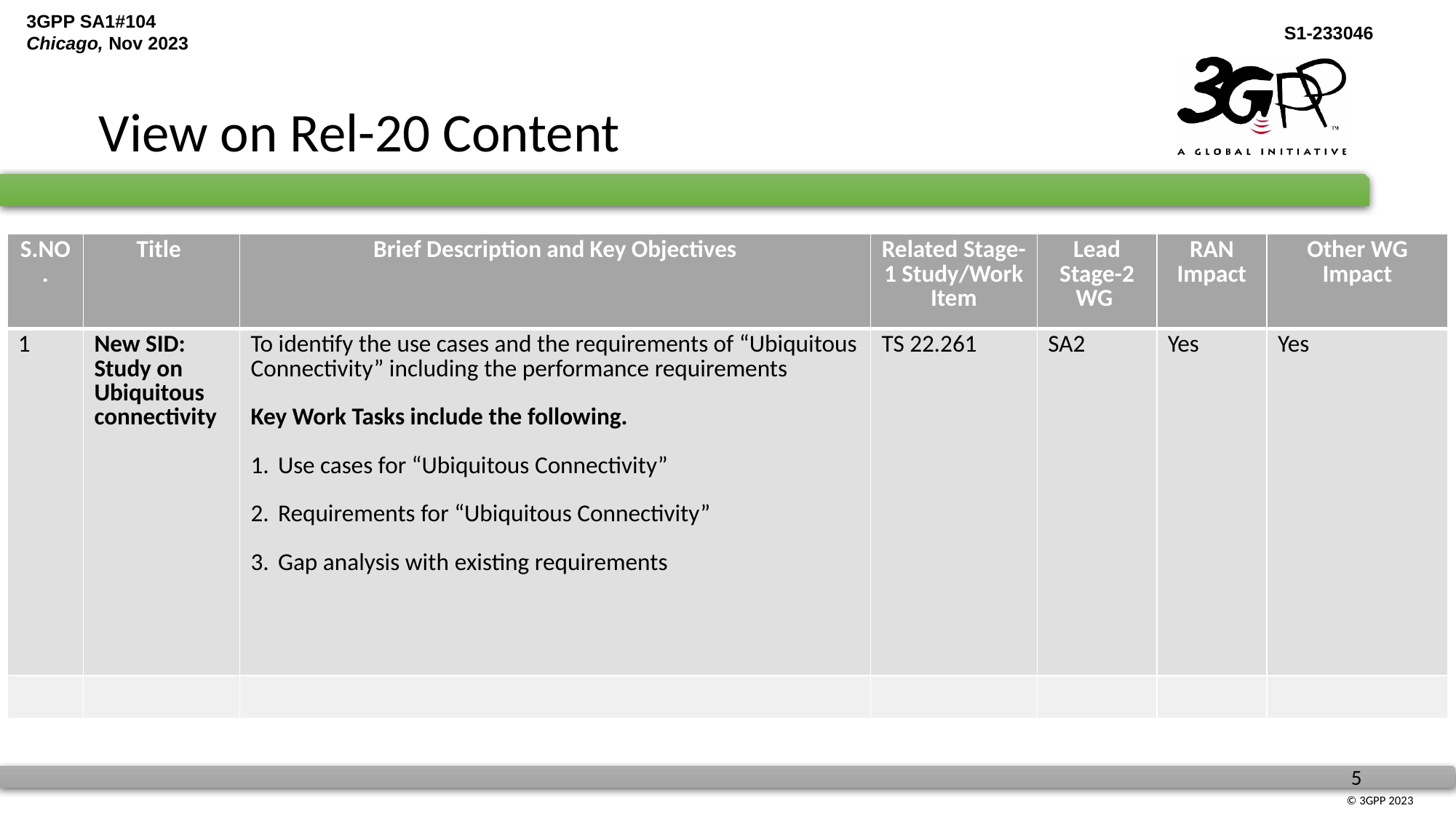

# View on Rel-20 Content
| S.NO. | Title | Brief Description and Key Objectives | Related Stage-1 Study/Work Item | Lead Stage-2 WG | RAN Impact | Other WG Impact |
| --- | --- | --- | --- | --- | --- | --- |
| 1 | New SID: Study on Ubiquitous connectivity | To identify the use cases and the requirements of “Ubiquitous Connectivity” including the performance requirements Key Work Tasks include the following. Use cases for “Ubiquitous Connectivity” Requirements for “Ubiquitous Connectivity” Gap analysis with existing requirements | TS 22.261 | SA2 | Yes | Yes |
|  |  |  |  |  |  |  |